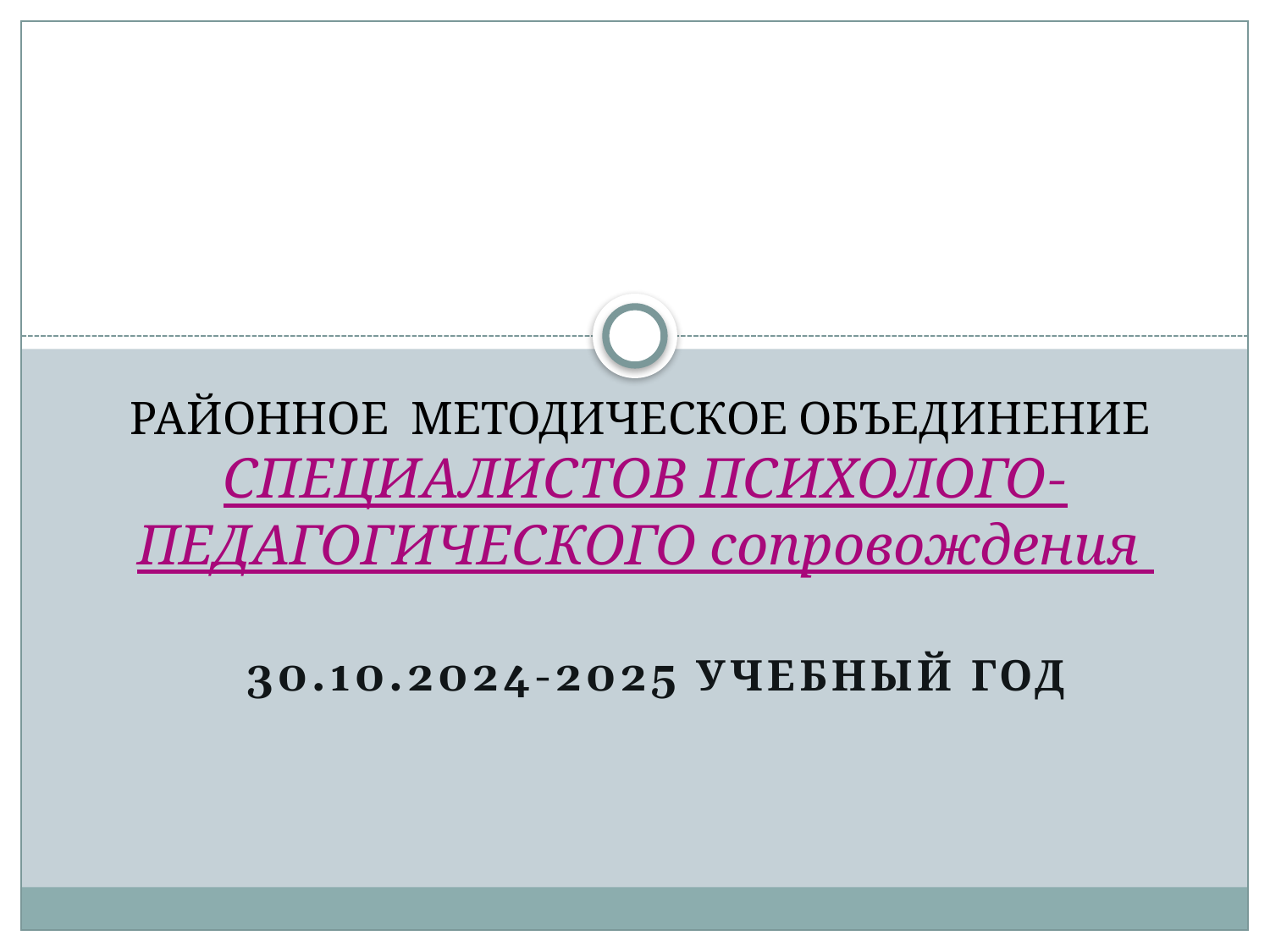

# РАЙОННОЕ  МЕТОДИЧЕСКОЕ ОБЪЕДИНЕНИЕ СПЕЦИАЛИСТОВ ПСИХОЛОГО-ПЕДАГОГИЧЕСКОГО сопровождения

30.10.2024-2025 учебный год